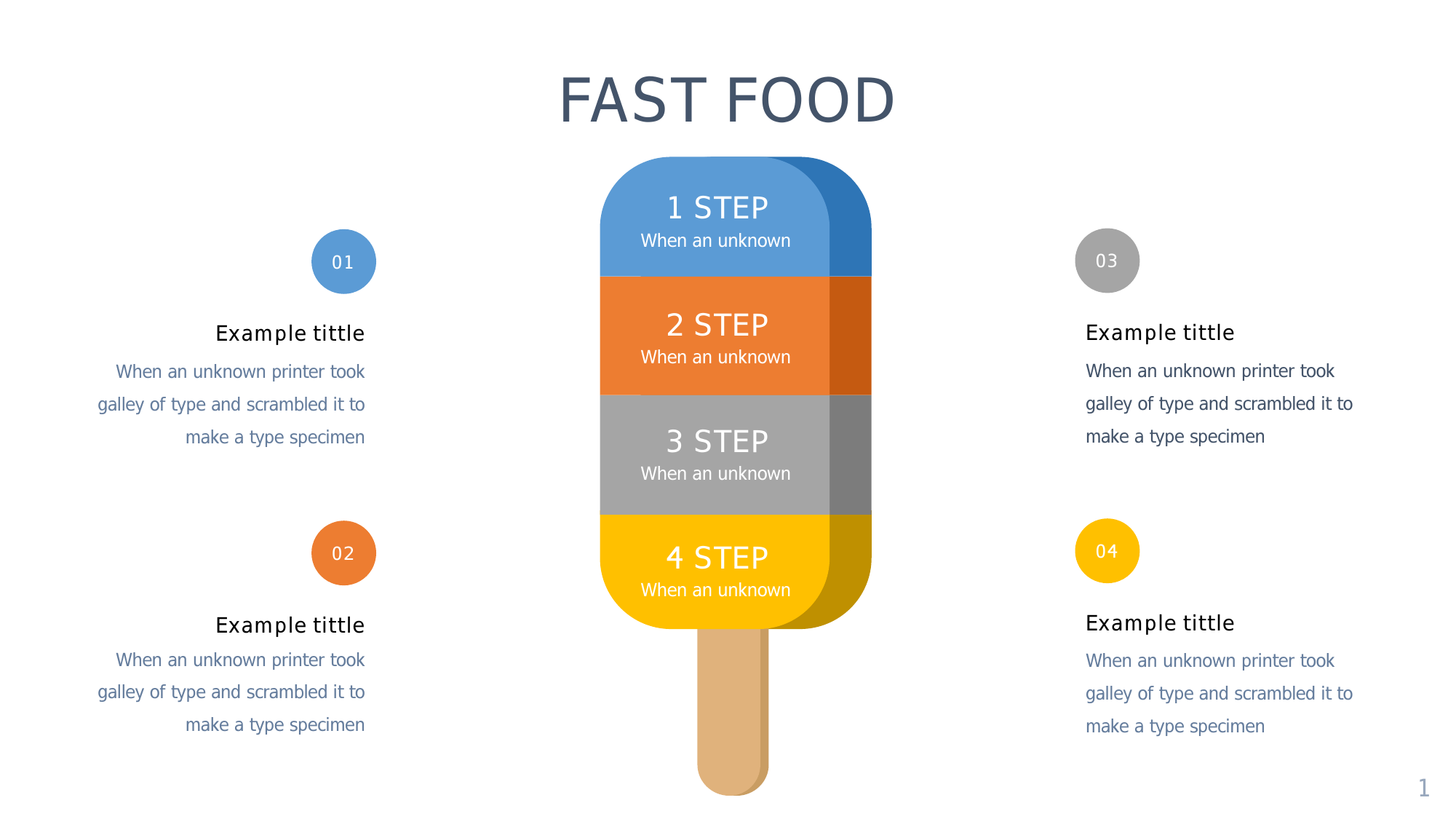

# FAST FOOD

1 STEP
When an unknown
2 STEP
When an unknown
3 STEP
When an unknown
4 STEP
When an unknown
03
Example tittle
When an unknown printer took galley of type and scrambled it to make a type specimen
01
Example tittle
When an unknown printer took galley of type and scrambled it to make a type specimen
04
Example tittle
When an unknown printer took galley of type and scrambled it to make a type specimen
02
Example tittle
When an unknown printer took galley of type and scrambled it to make a type specimen